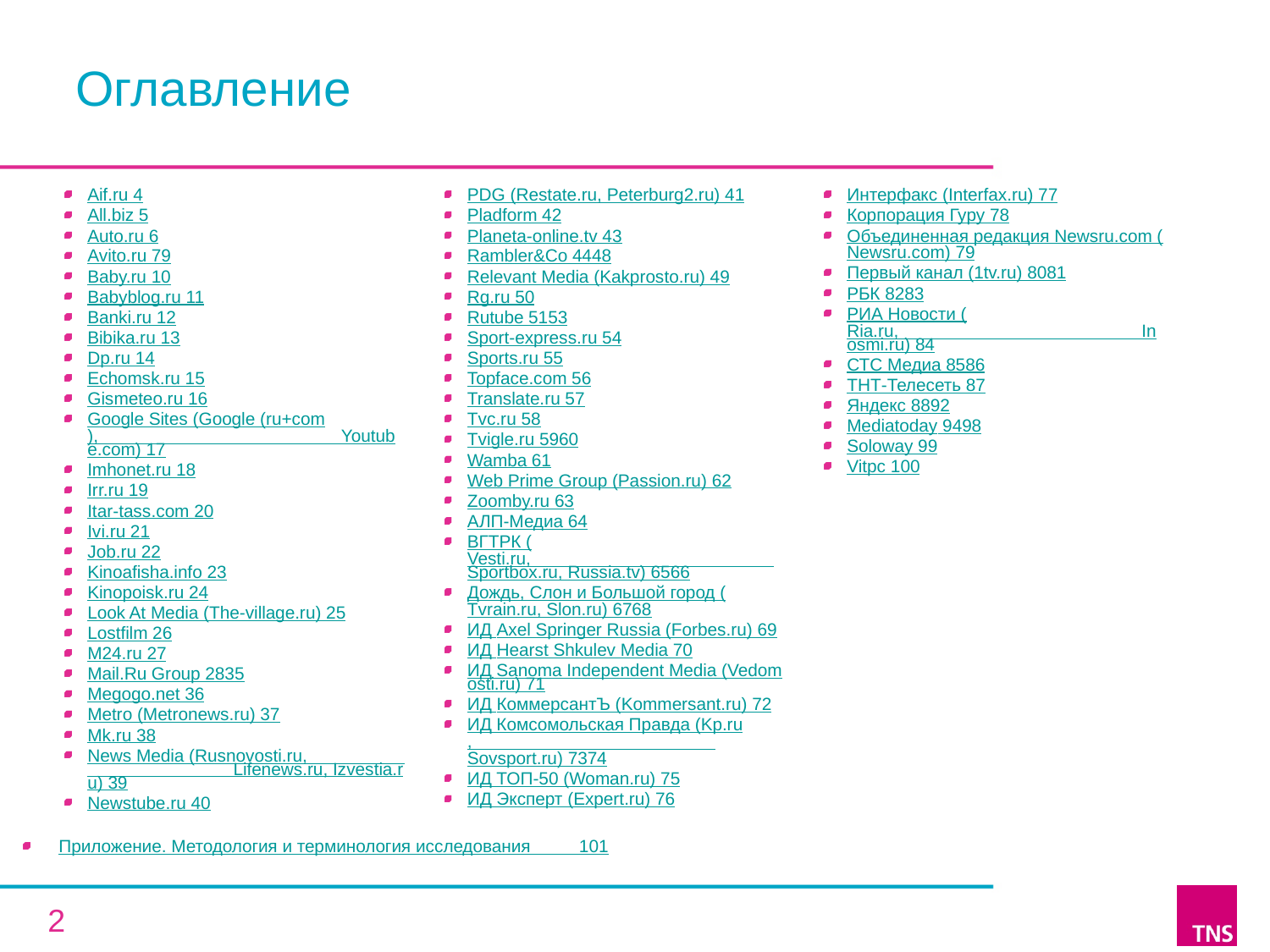

Оглавление
Aif.ru 	4
All.biz 	5
Auto.ru 	6
Avito.ru 	7­9
Baby.ru 	10
Babyblog.ru 	11
Banki.ru 	12
Bibika.ru 	13
Dp.ru 	14
Echomsk.ru 	15
Gismeteo.ru 	16
Google Sites (Google (ru+com),                                                  Youtube.com) 	17
Imhonet.ru 	18
Irr.ru 	19
Itar-tass.com 	20
Ivi.ru 	21
Job.ru 	22
Kinoafisha.info 	23
Kinopoisk.ru 	24
Look At Media (The-village.ru) 	25
Lostfilm 	26
M24.ru 	27
Mail.Ru Group 	28­35
Megogo.net 	36
Metro (Metronews.ru) 	37
Mk.ru 	38
News Media (Rusnovosti.ru,                                                  Lifenews.ru, Izvestia.ru) 	39
Newstube.ru 	40
PDG (Restate.ru, Peterburg2.ru) 	41
Pladform 	42
Planeta-online.tv 	43
Rambler&Co 	44­48
Relevant Media (Kakprosto.ru) 	49
Rg.ru 	50
Rutube 	51­53
Sport-express.ru 	54
Sports.ru 	55
Topface.com 	56
Translate.ru 	57
Tvc.ru 	58
Tvigle.ru 	59­60
Wamba 	61
Web Prime Group (Passion.ru) 	62
Zoomby.ru 	63
АЛП-Медиа 	64
ВГТРК (Vesti.ru,                                                  Sportbox.ru, Russia.tv) 	65­66
Дождь, Слон и Большой город (Tvrain.ru, Slon.ru) 	67­68
ИД Axel Springer Russia (Forbes.ru) 	69
ИД Hearst Shkulev Media 	70
ИД Sanoma Independent Media (Vedomosti.ru) 	71
ИД КоммерсантЪ (Kommersant.ru) 	72
ИД Комсомольская Правда (Kp.ru,                                                  Sovsport.ru) 	73­74
ИД ТОП-50 (Woman.ru) 	75
ИД Эксперт (Expert.ru) 	76
Интерфакс (Interfax.ru) 	77
Корпорация Гуру 	78
Объединенная редакция Newsru.com (Newsru.com) 	79
Первый канал (1tv.ru) 	80­81
РБК 	82­83
РИА Новости (Ria.ru,                                                  Inosmi.ru) 	84
СТС Медиа 	85­86
ТНТ-Телесеть 	87
Яндекс 	88­92
Mediatoday 	94­98
Soloway 	99
Vitpc 	100

Приложение. Методология и терминология исследования          101

2